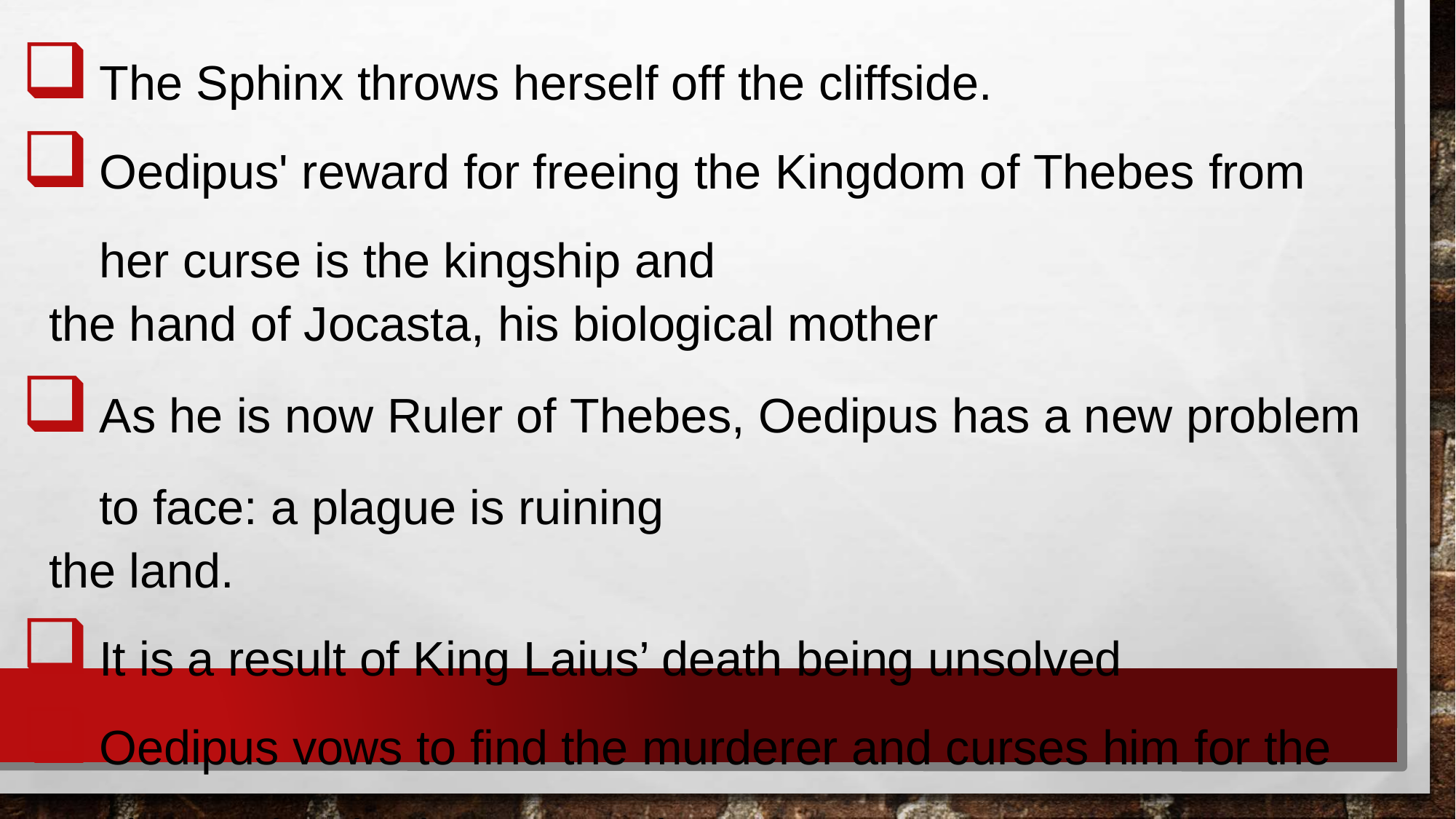

The Sphinx throws herself off the cliffside.
Oedipus' reward for freeing the Kingdom of Thebes from her curse is the kingship and
the hand of Jocasta, his biological mother
As he is now Ruler of Thebes, Oedipus has a new problem to face: a plague is ruining
the land.
It is a result of King Laius’ death being unsolved
Oedipus vows to find the murderer and curses him for the plague that he has caused.